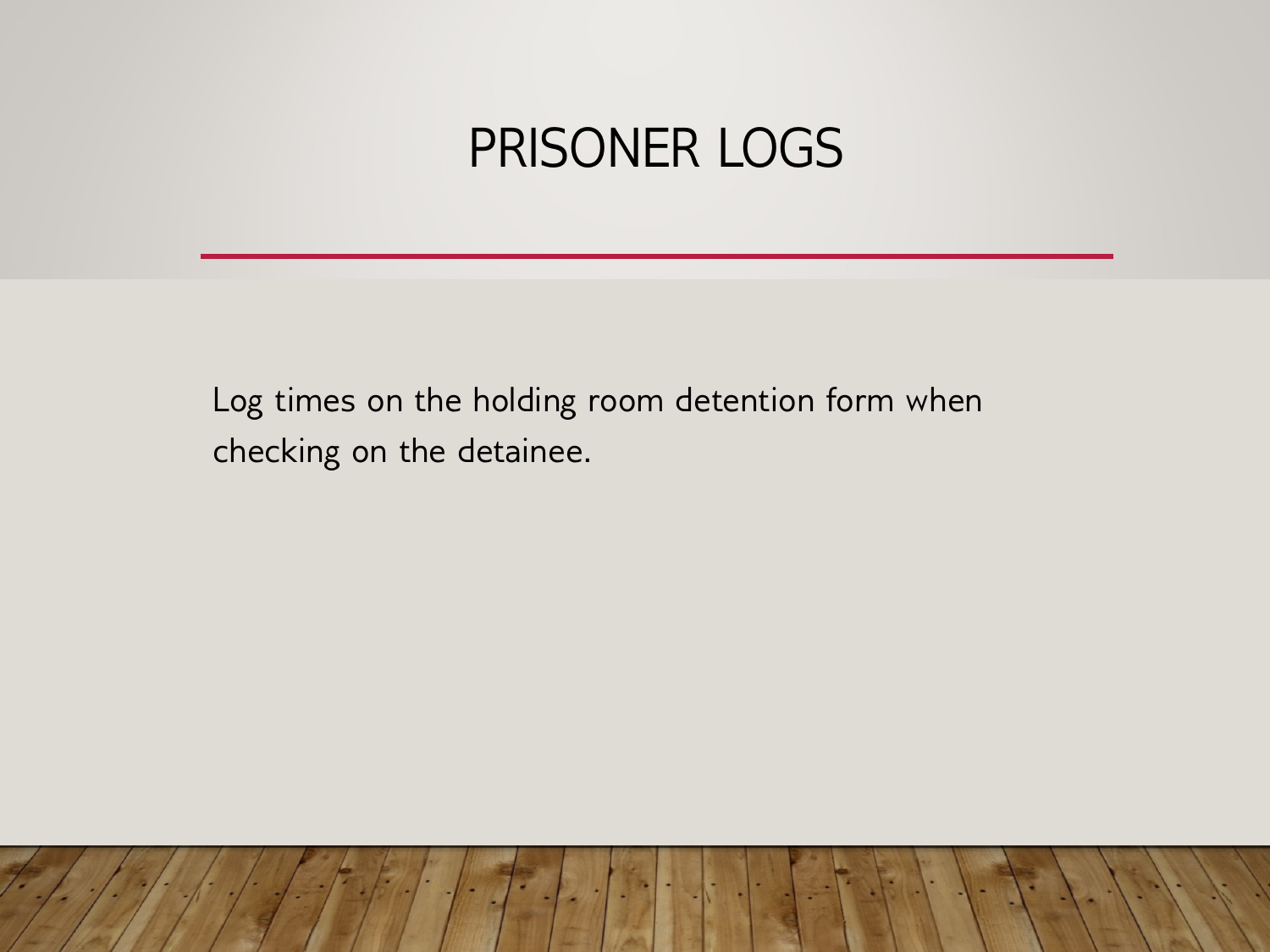

# PRISONER LOGS
Log times on the holding room detention form when checking on the detainee.